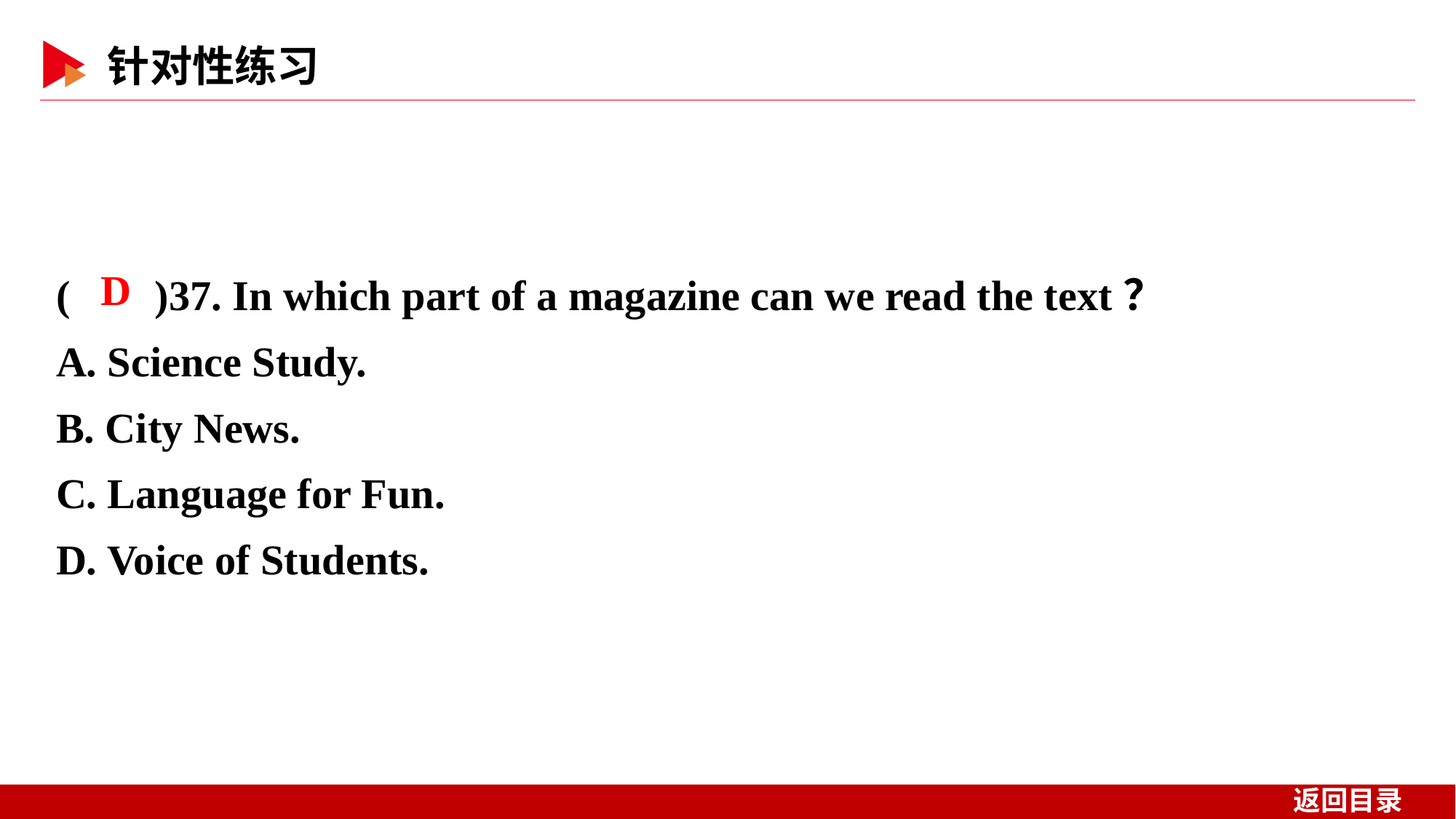

(        )37. In which part of a magazine can we read the text？
A. Science Study.
B. City News.
C. Language for Fun.
D. Voice of Students.
   D